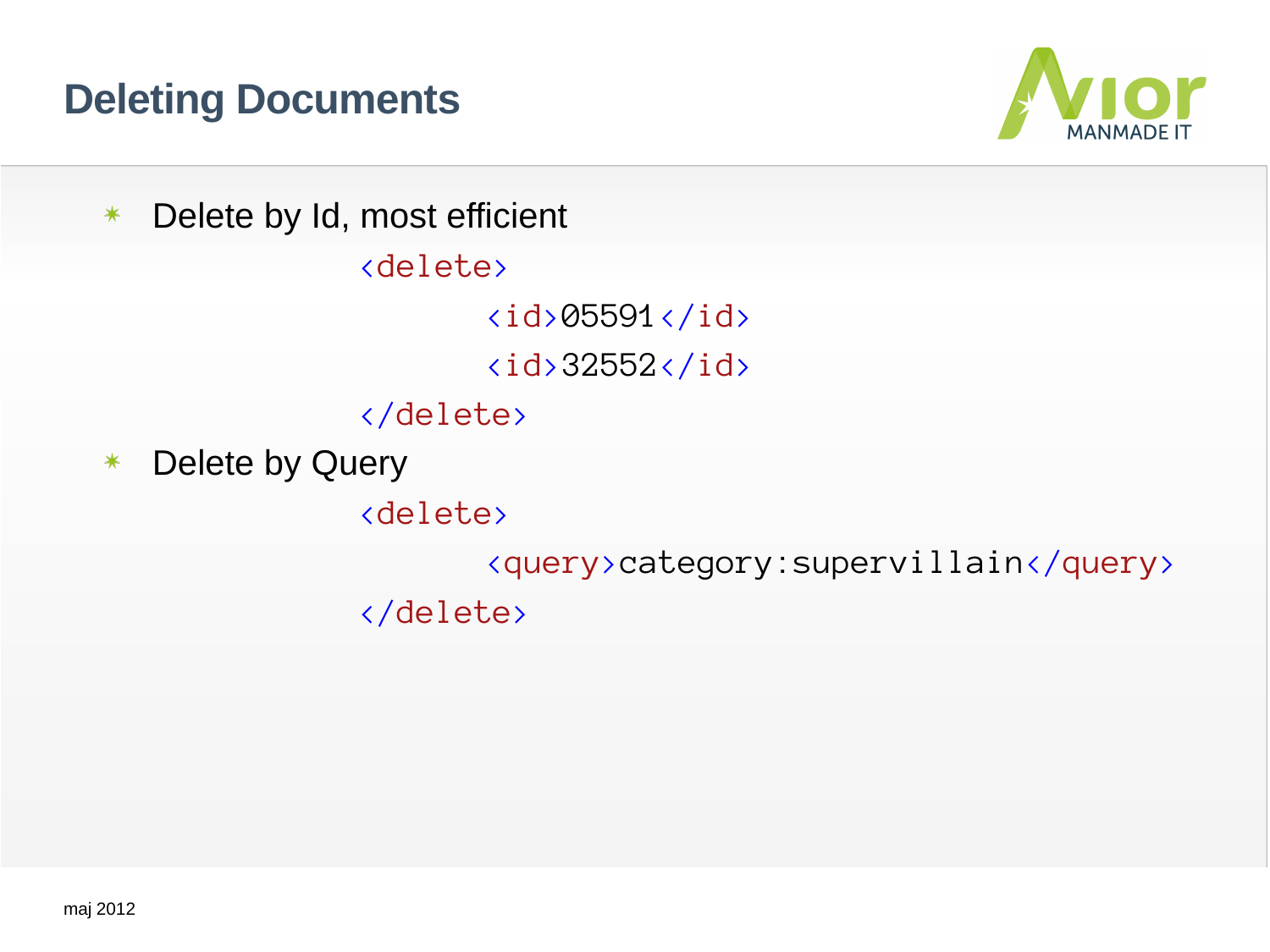

# Deleting Documents
Delete by Id, most efficient
		<delete>
			<id>05591</id>
			<id>32552</id>
		</delete>
Delete by Query
		<delete>
			<query>category:supervillain</query>
		</delete>

maj 2012